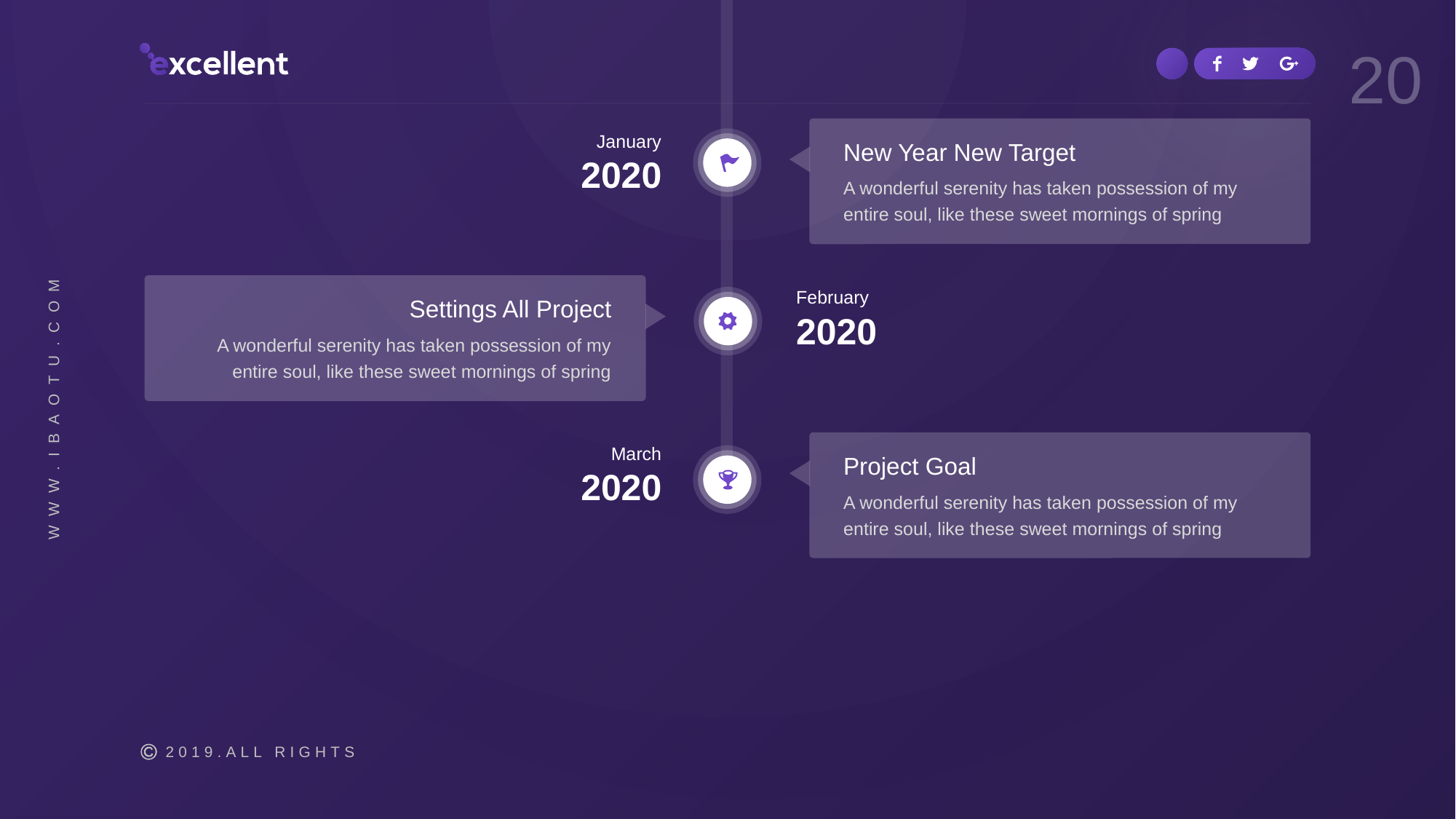

New Year New Target
A wonderful serenity has taken possession of my entire soul, like these sweet mornings of spring
January
2020

Settings All Project
A wonderful serenity has taken possession of my entire soul, like these sweet mornings of spring
February
2020

March
2020

Project Goal
A wonderful serenity has taken possession of my entire soul, like these sweet mornings of spring